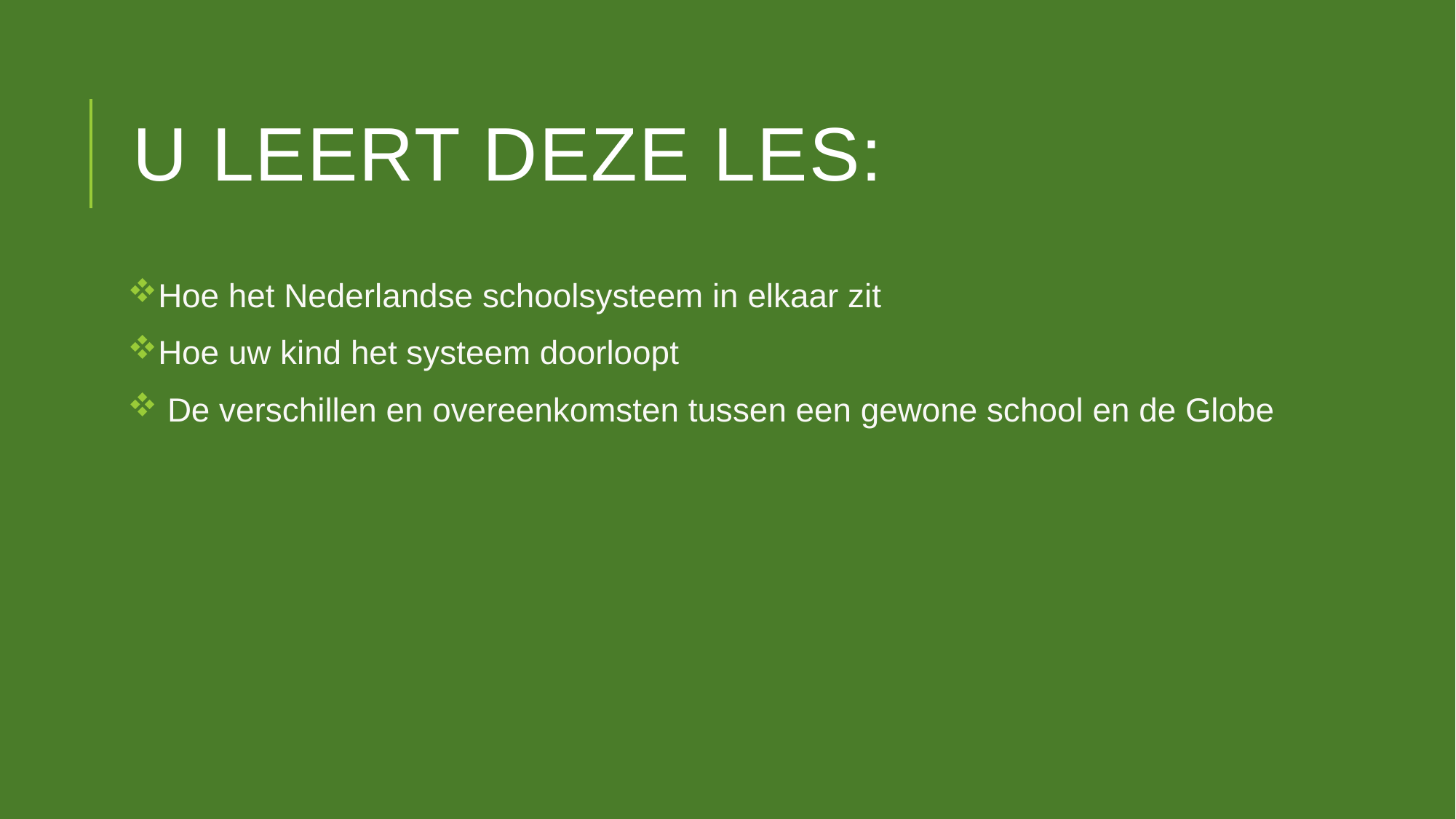

# U leert deze les:
Hoe het Nederlandse schoolsysteem in elkaar zit
Hoe uw kind het systeem doorloopt
 De verschillen en overeenkomsten tussen een gewone school en de Globe